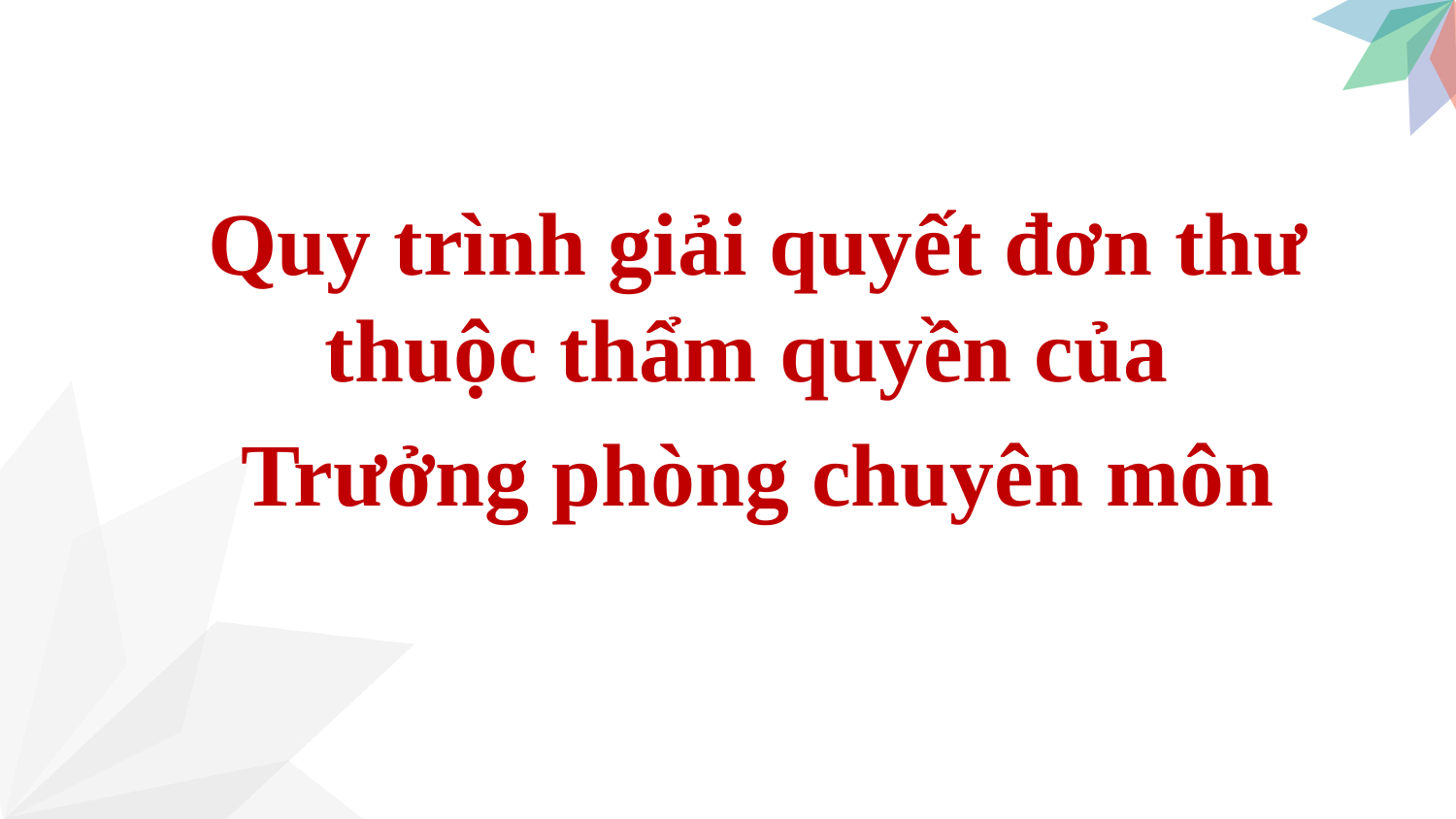

Quy trình giải quyết đơn thư thuộc thẩm quyền của
Trưởng phòng chuyên môn